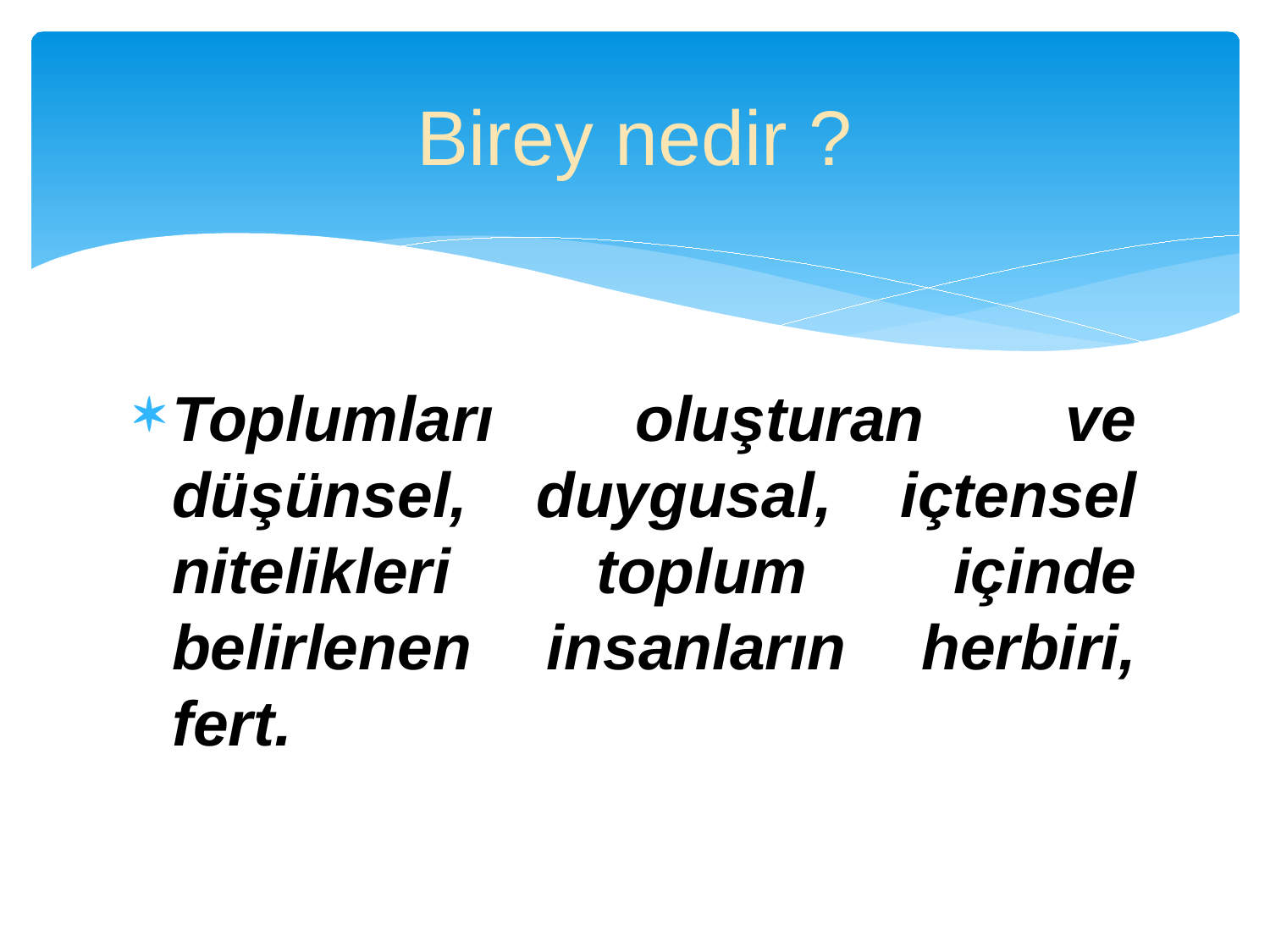

# Birey nedir ?
Toplumları oluşturan ve düşünsel, duygusal, içtensel nitelikleri toplum içinde belirlenen insanların herbiri, fert.